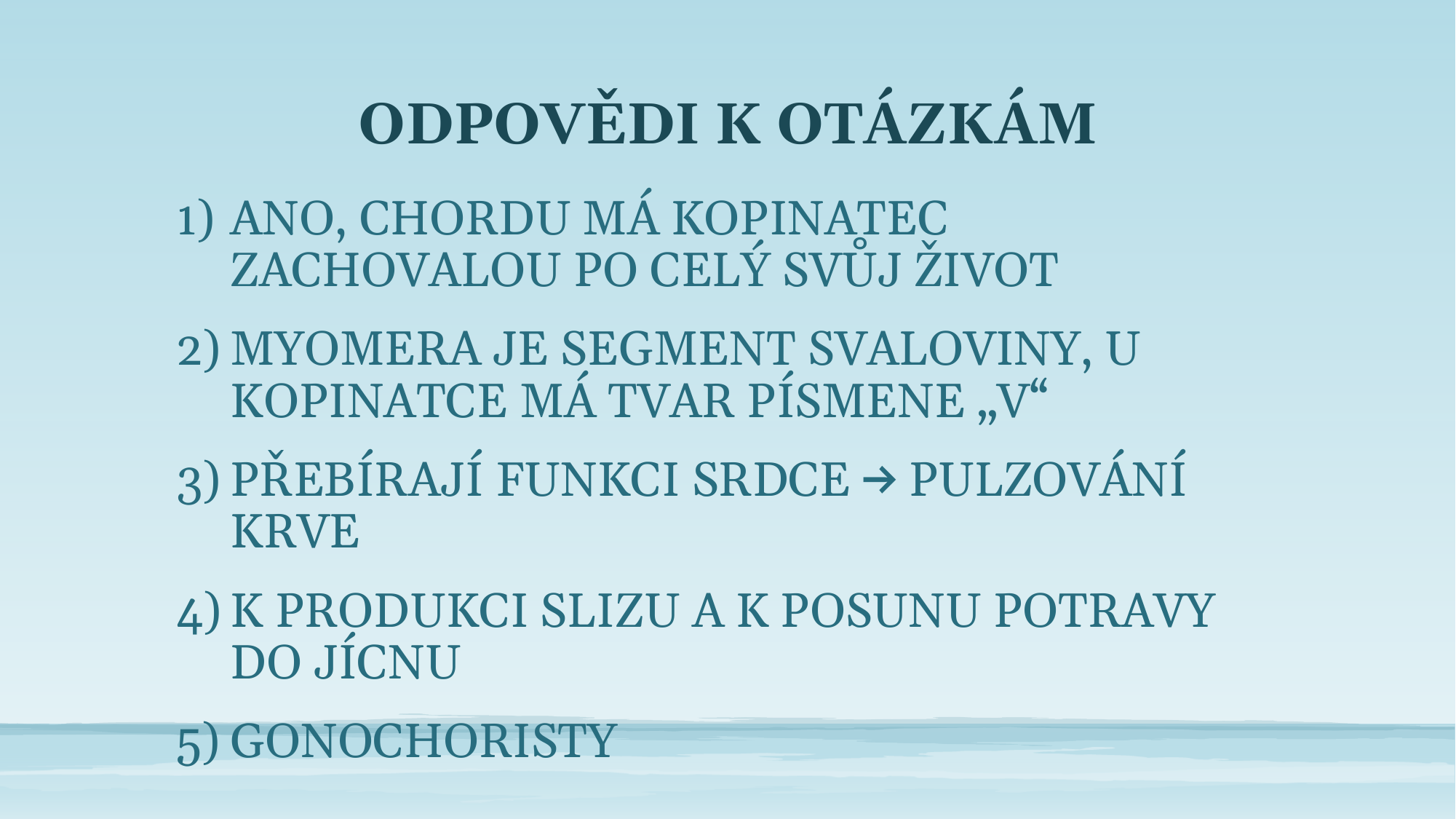

# ODPOVĚDI K OTÁZKÁM
ANO, CHORDU MÁ KOPINATEC ZACHOVALOU PO CELÝ SVŮJ ŽIVOT
MYOMERA JE SEGMENT SVALOVINY, U KOPINATCE MÁ TVAR PÍSMENE „V“
PŘEBÍRAJÍ FUNKCI SRDCE → PULZOVÁNÍ KRVE
K PRODUKCI SLIZU A K POSUNU POTRAVY DO JÍCNU
GONOCHORISTY